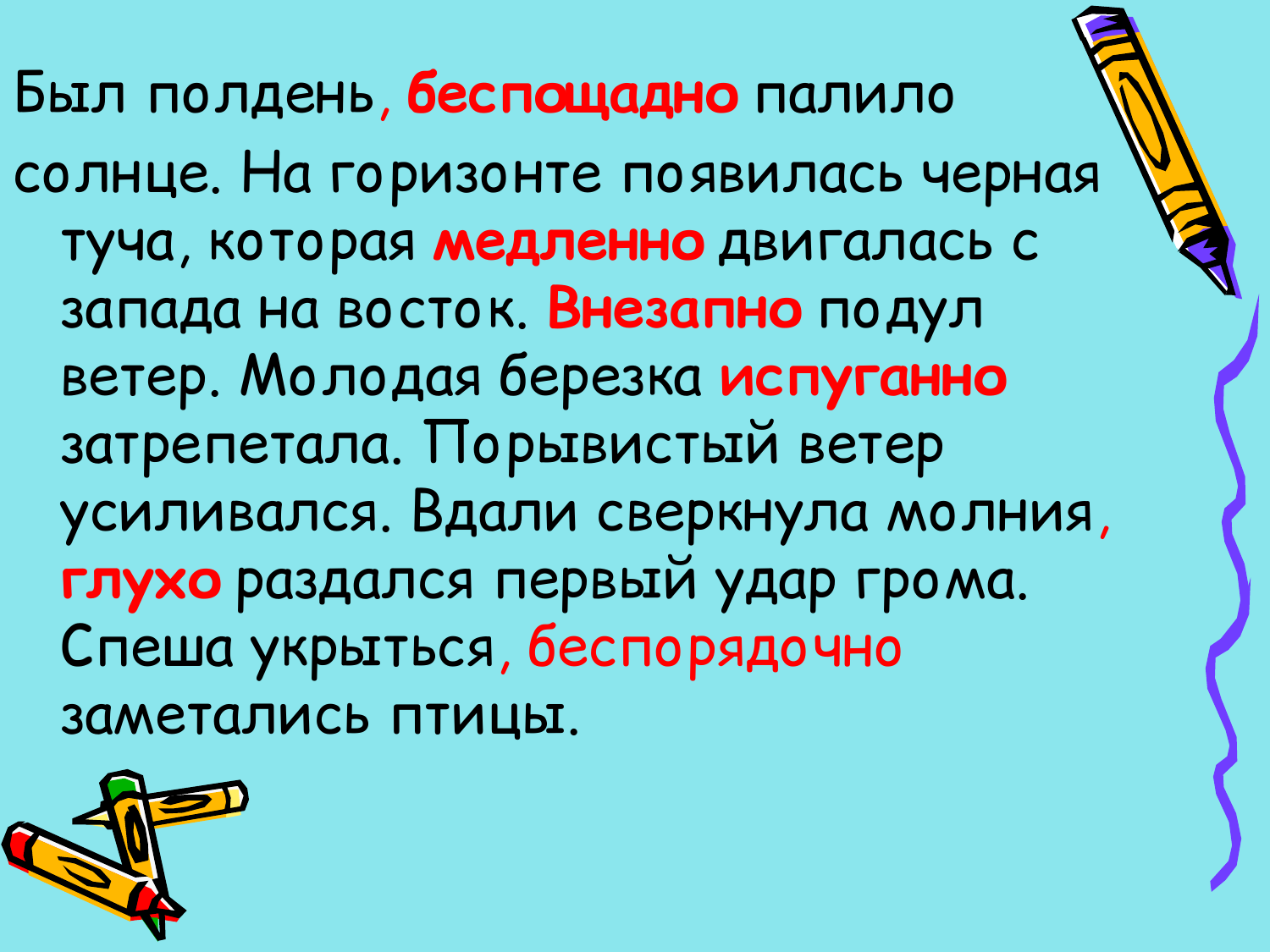

Был полдень, беспощадно палило
солнце. На горизонте появилась черная туча, которая медленно двигалась с запада на восток. Внезапно подул ветер. Молодая березка испуганно затрепетала. Порывистый ветер усиливался. Вдали сверкнула молния, глухо раздался первый удар грома. Спеша укрыться, беспорядочно заметались птицы.